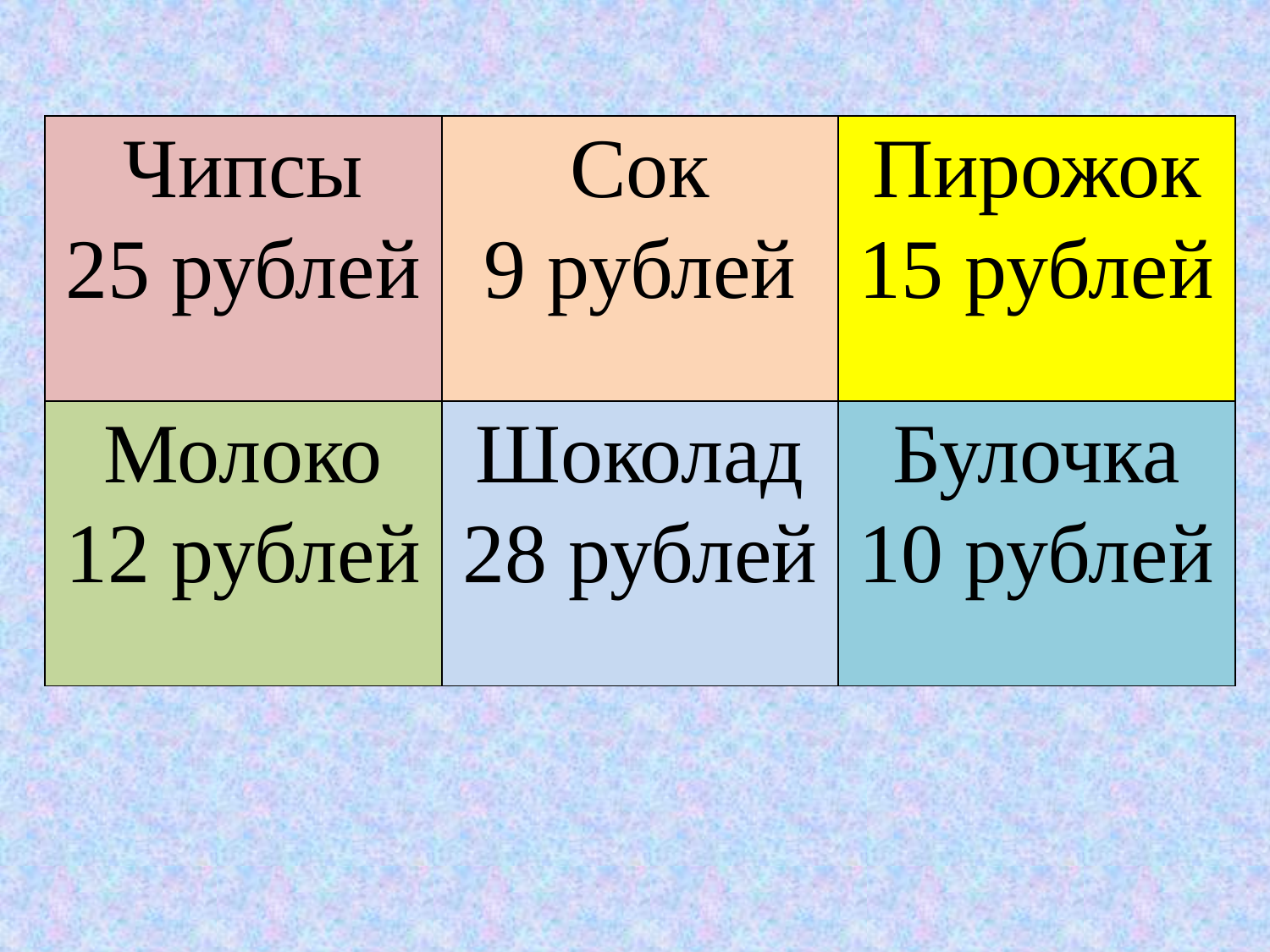

| Чипсы 25 рублей | Сок 9 рублей | Пирожок 15 рублей |
| --- | --- | --- |
| Молоко 12 рублей | Шоколад 28 рублей | Булочка 10 рублей |